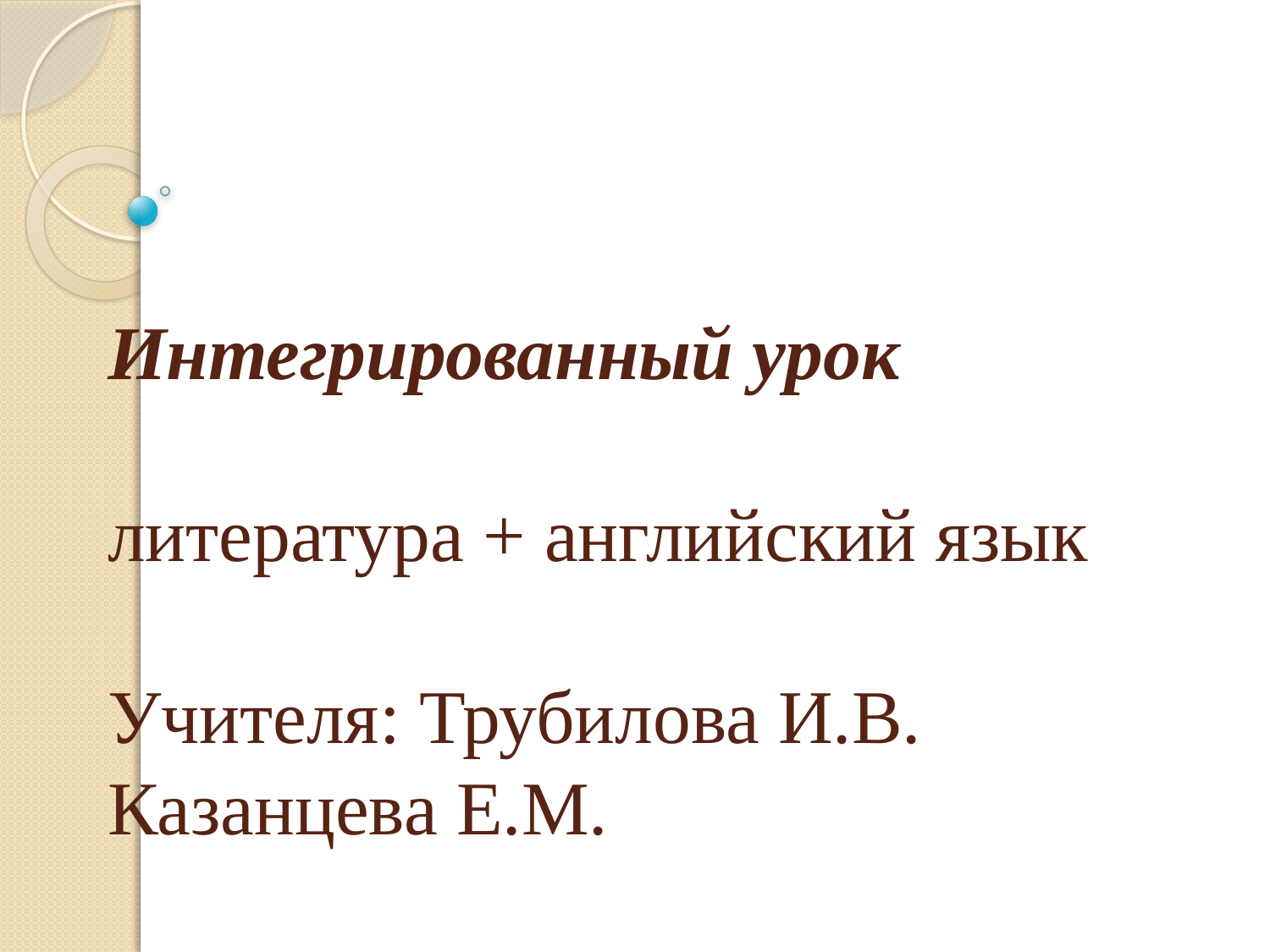

# Интегрированный урок литература + английский язык Учителя: Трубилова И.В. Казанцева Е.М.